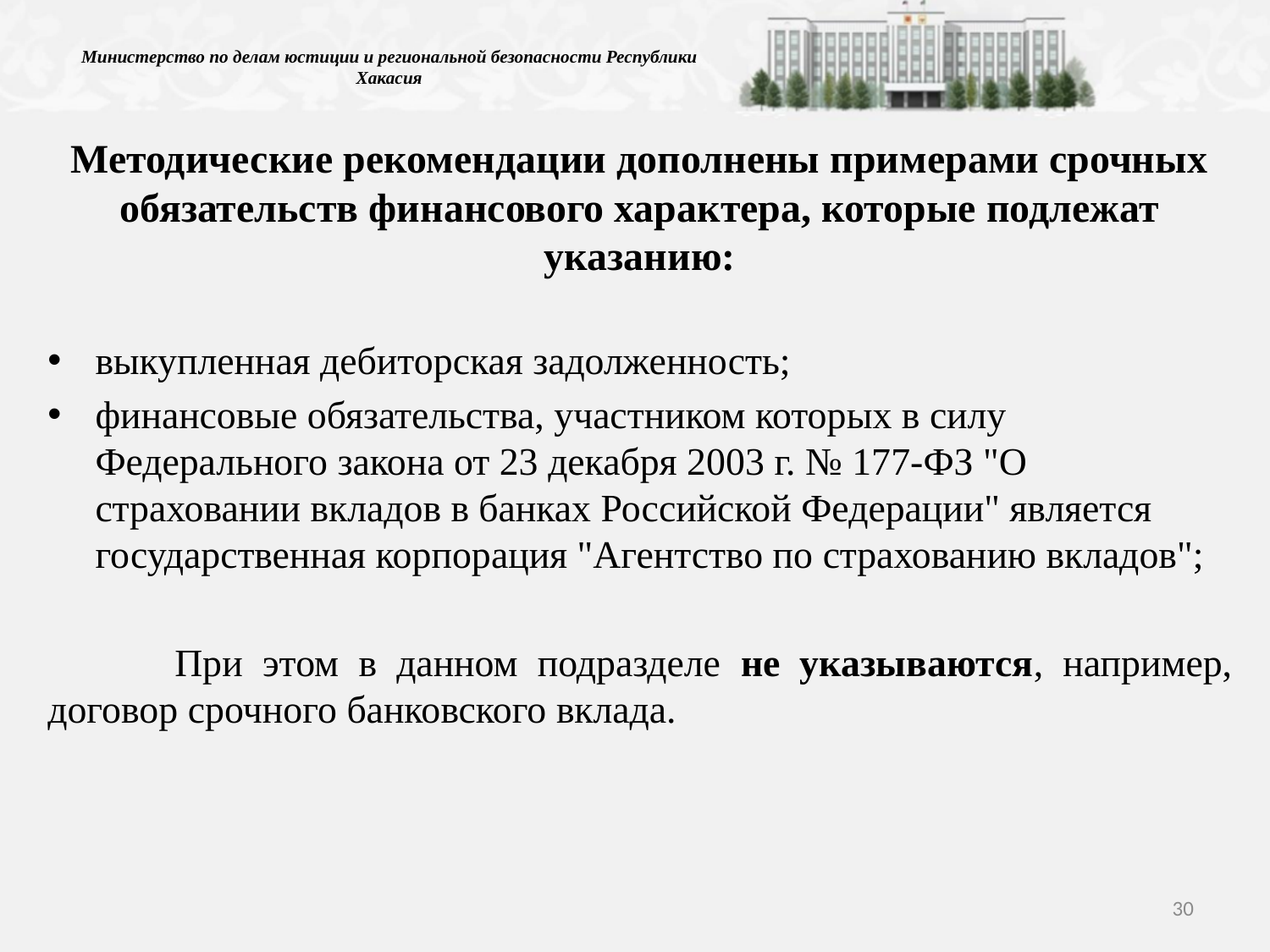

# Министерство по делам юстиции и региональной безопасности Республики Хакасия
Методические рекомендации дополнены примерами срочных обязательств финансового характера, которые подлежат указанию:

выкупленная дебиторская задолженность;
финансовые обязательства, участником которых в силу Федерального закона от 23 декабря 2003 г. № 177-ФЗ "О страховании вкладов в банках Российской Федерации" является государственная корпорация "Агентство по страхованию вкладов";

	При этом в данном подразделе не указываются, например, договор срочного банковского вклада.
30